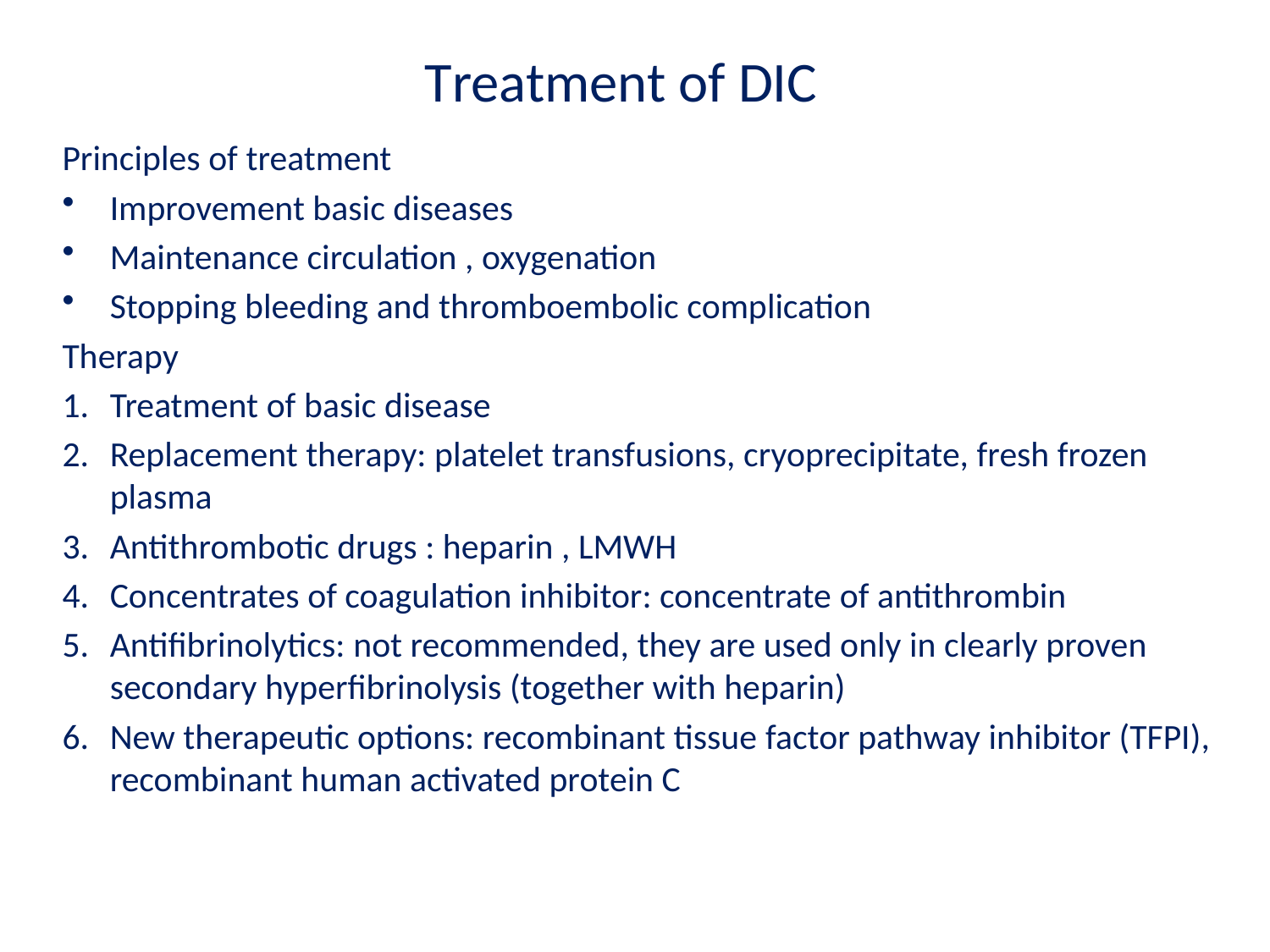

Treatment of DIC
Principles of treatment
Improvement basic diseases
Maintenance circulation , oxygenation
Stopping bleeding and thromboembolic complication
Therapy
Treatment of basic disease
Replacement therapy: platelet transfusions, cryoprecipitate, fresh frozen plasma
Antithrombotic drugs : heparin , LMWH
Concentrates of coagulation inhibitor: concentrate of antithrombin
Antifibrinolytics: not recommended, they are used only in clearly proven secondary hyperfibrinolysis (together with heparin)
New therapeutic options: recombinant tissue factor pathway inhibitor (TFPI), recombinant human activated protein C